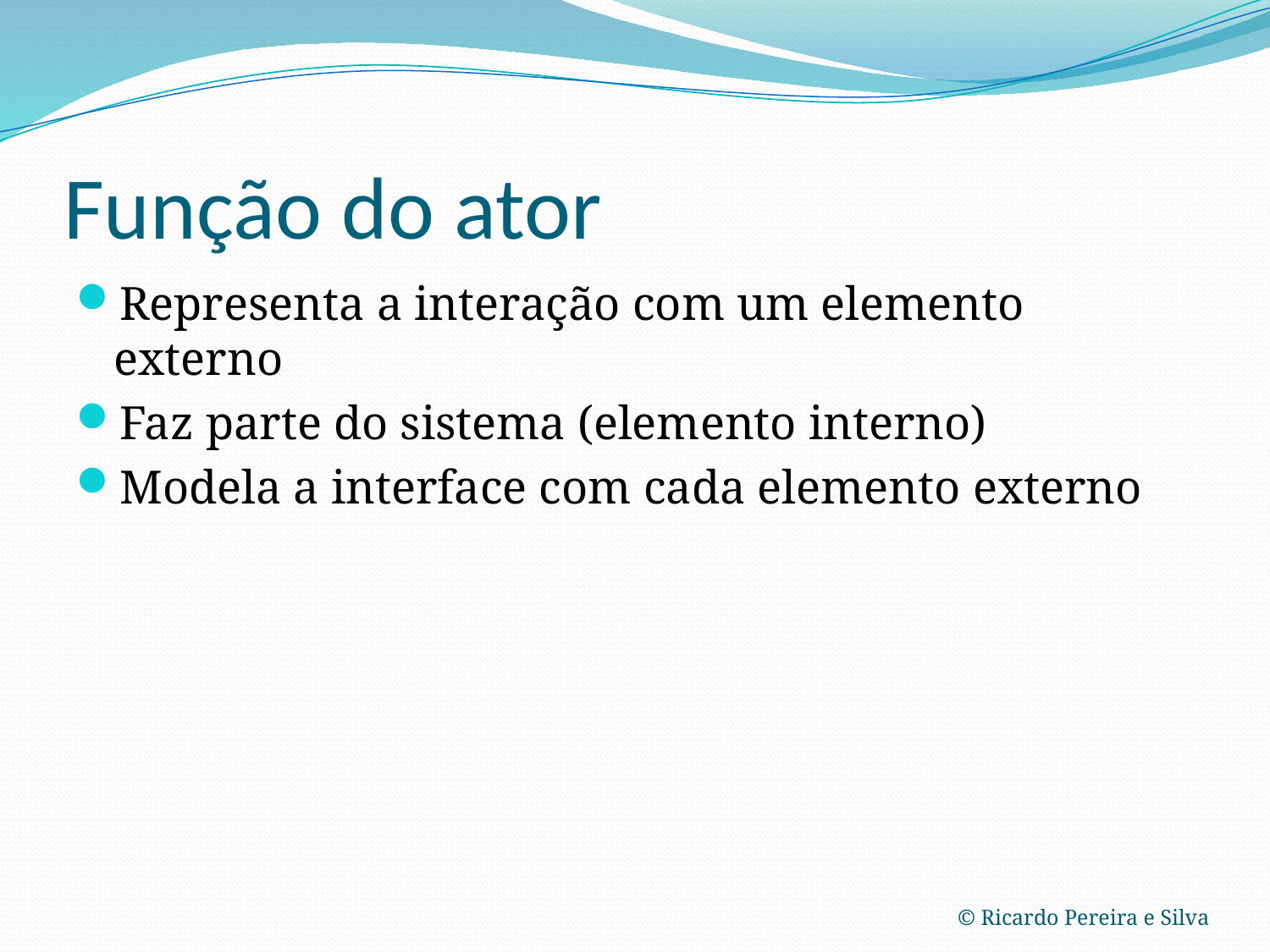

# Função do ator
Representa a interação com um elemento externo
Faz parte do sistema (elemento interno)
Modela a interface com cada elemento externo

© Ricardo Pereira e Silva